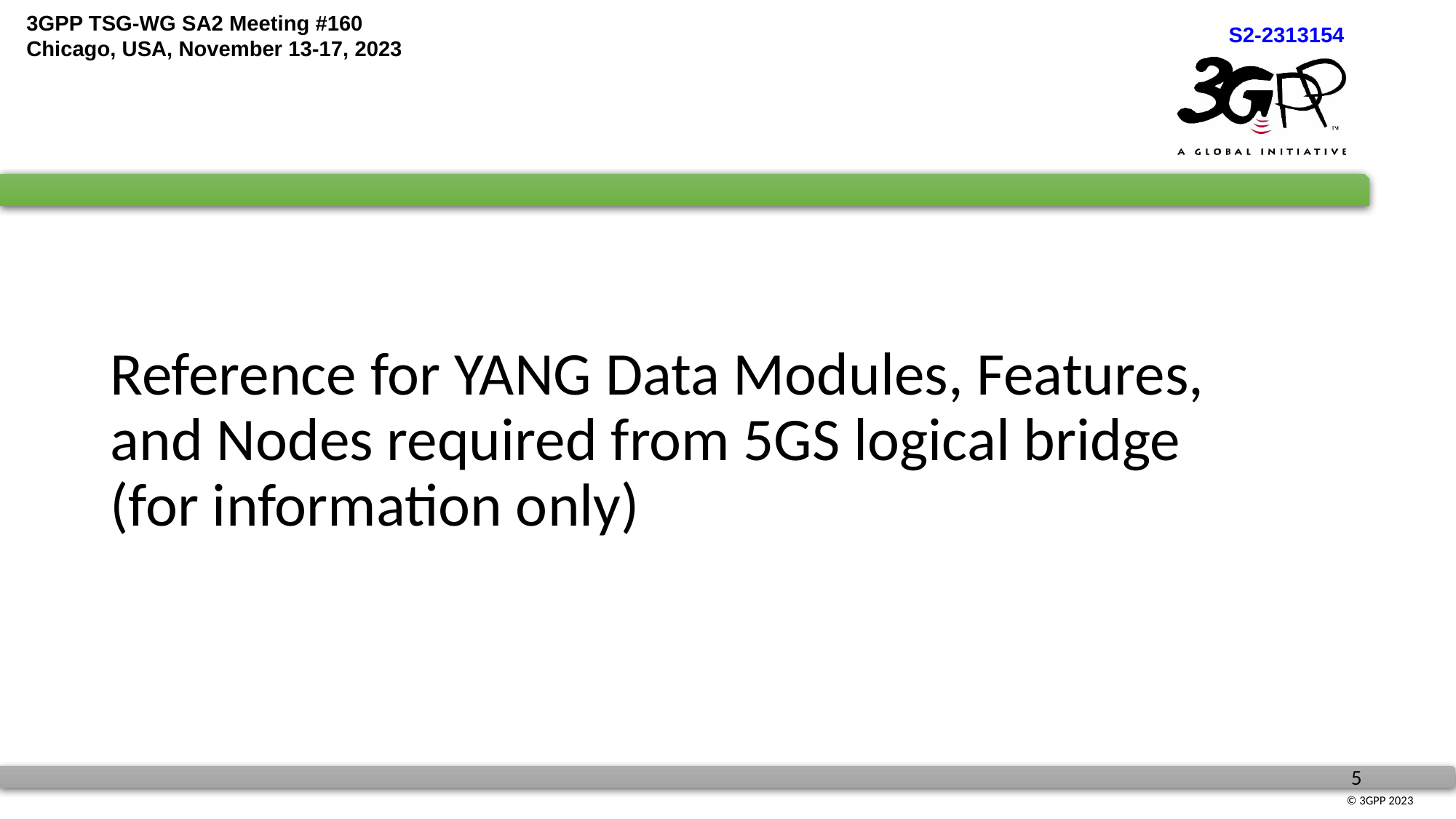

# Reference for YANG Data Modules, Features, and Nodes required from 5GS logical bridge (for information only)